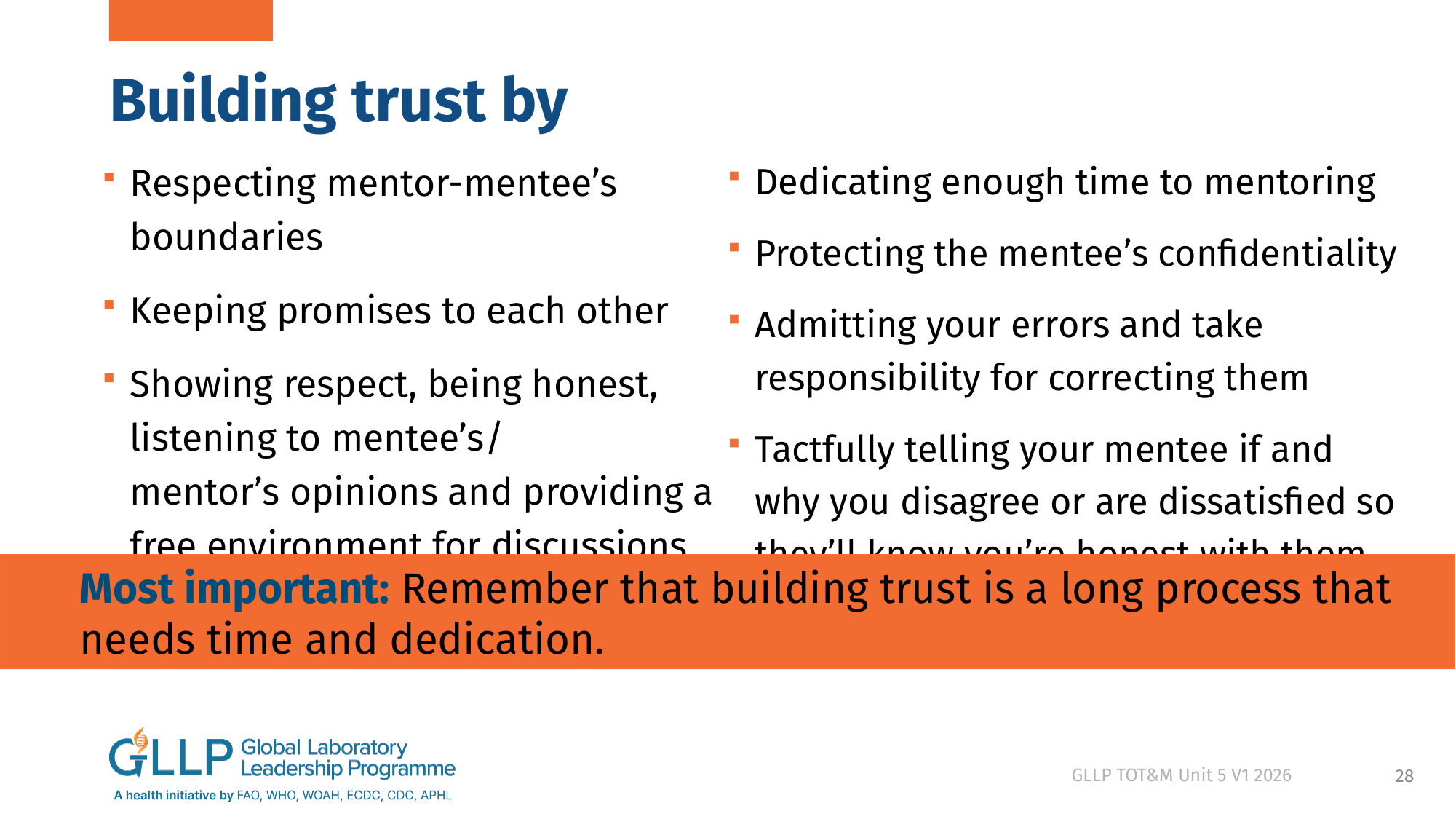

# Building trust by
Dedicating enough time to mentoring
Protecting the mentee’s confidentiality
Admitting your errors and take responsibility for correcting them
Tactfully telling your mentee if and why you disagree or are dissatisfied so they’ll know you’re honest with them

Respecting mentor-mentee’s boundaries
Keeping promises to each other
Showing respect, being honest, listening to mentee’s/ mentor’s opinions and providing a free environment for discussions

Most important: Remember that building trust is a long process that needs time and dedication.
GLLP TOT&M Unit 5 V1 2026
28